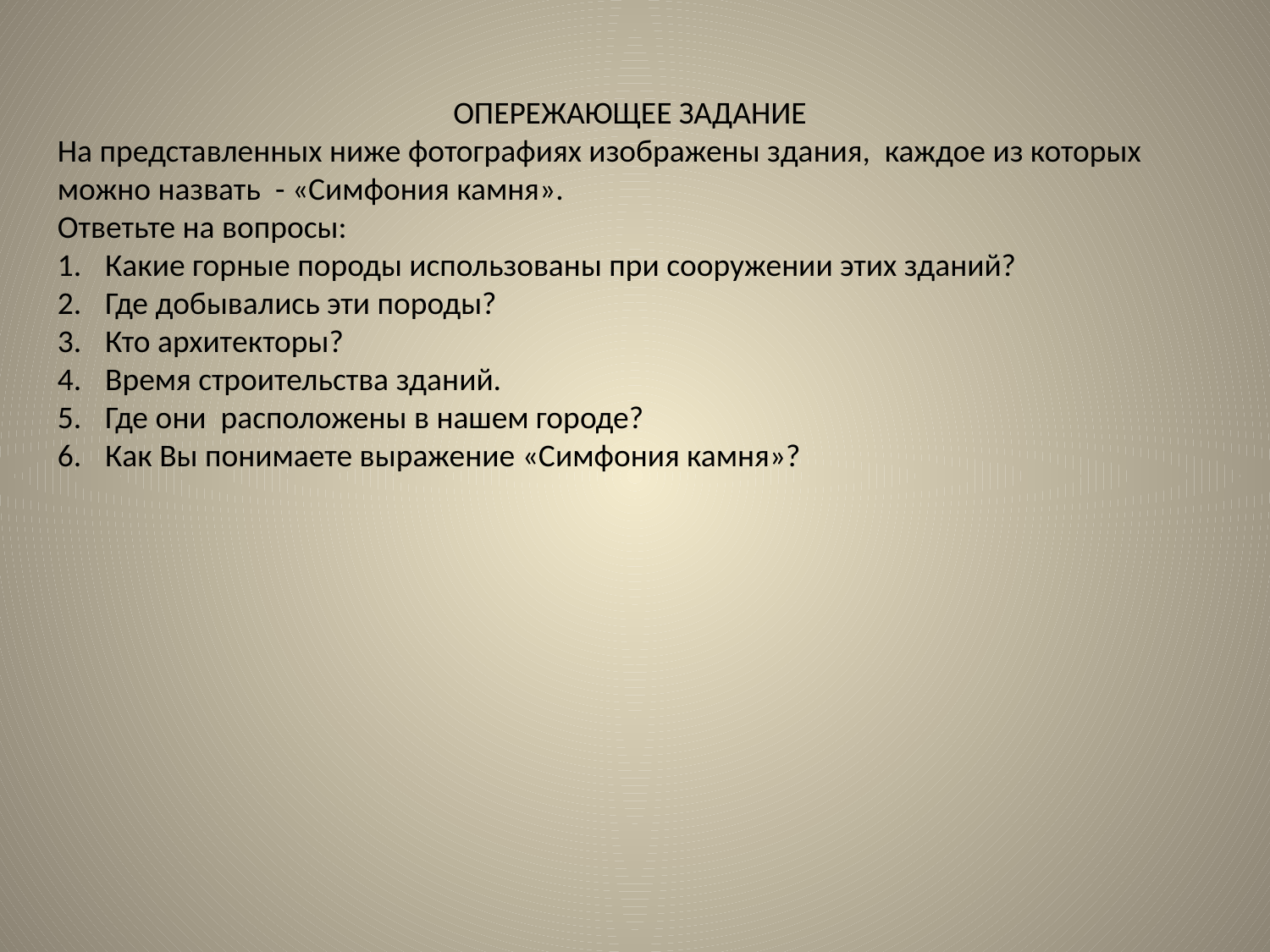

ОПЕРЕЖАЮЩЕЕ ЗАДАНИЕ
На представленных ниже фотографиях изображены здания,  каждое из которых можно назвать  - «Симфония камня».
Ответьте на вопросы:
Какие горные породы использованы при сооружении этих зданий?
Где добывались эти породы?
Кто архитекторы?
Время строительства зданий.
Где они  расположены в нашем городе?
Как Вы понимаете выражение «Симфония камня»?